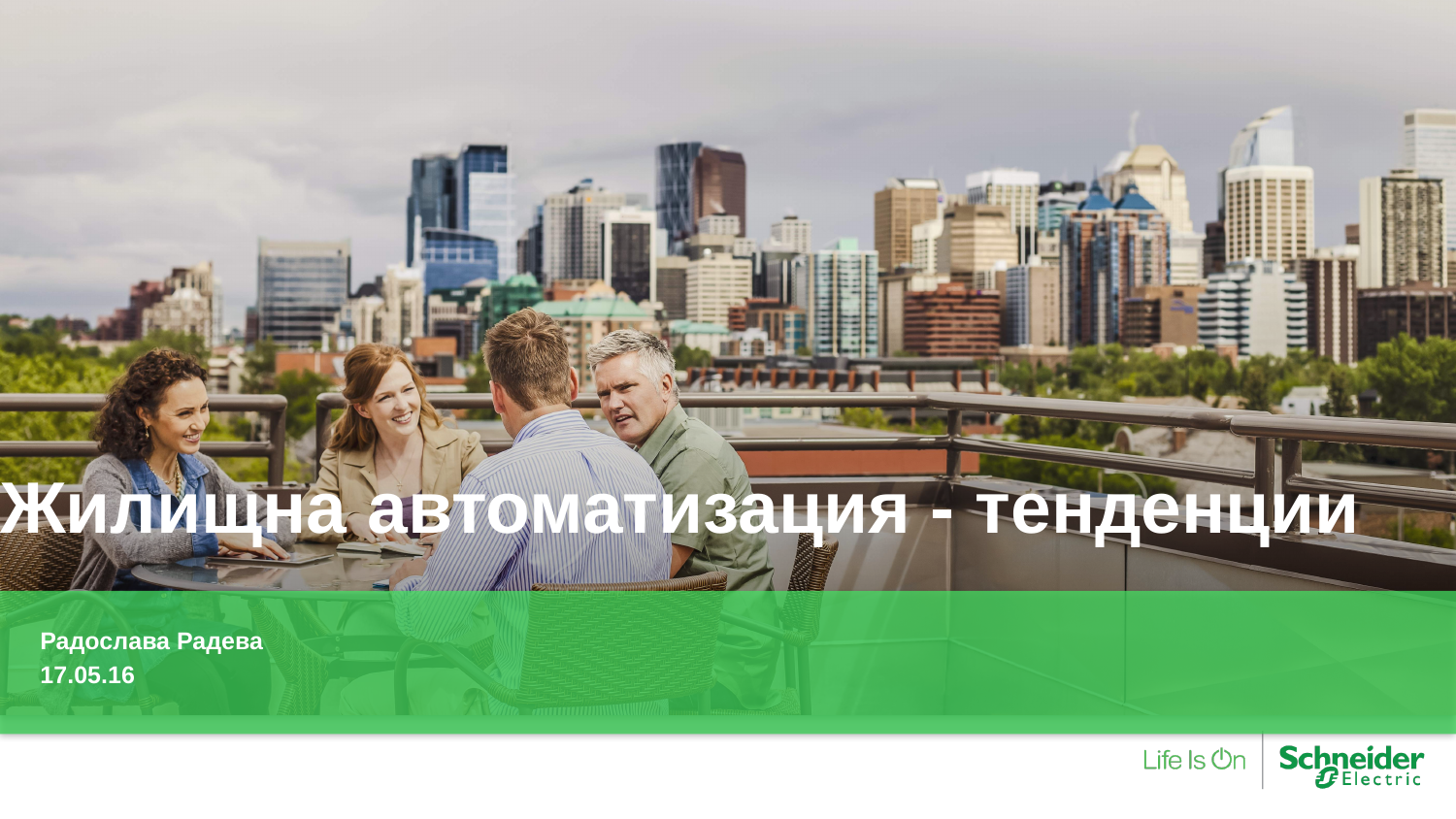

# Жилищна автоматизация - тенденции

Радослава Радева
17.05.16